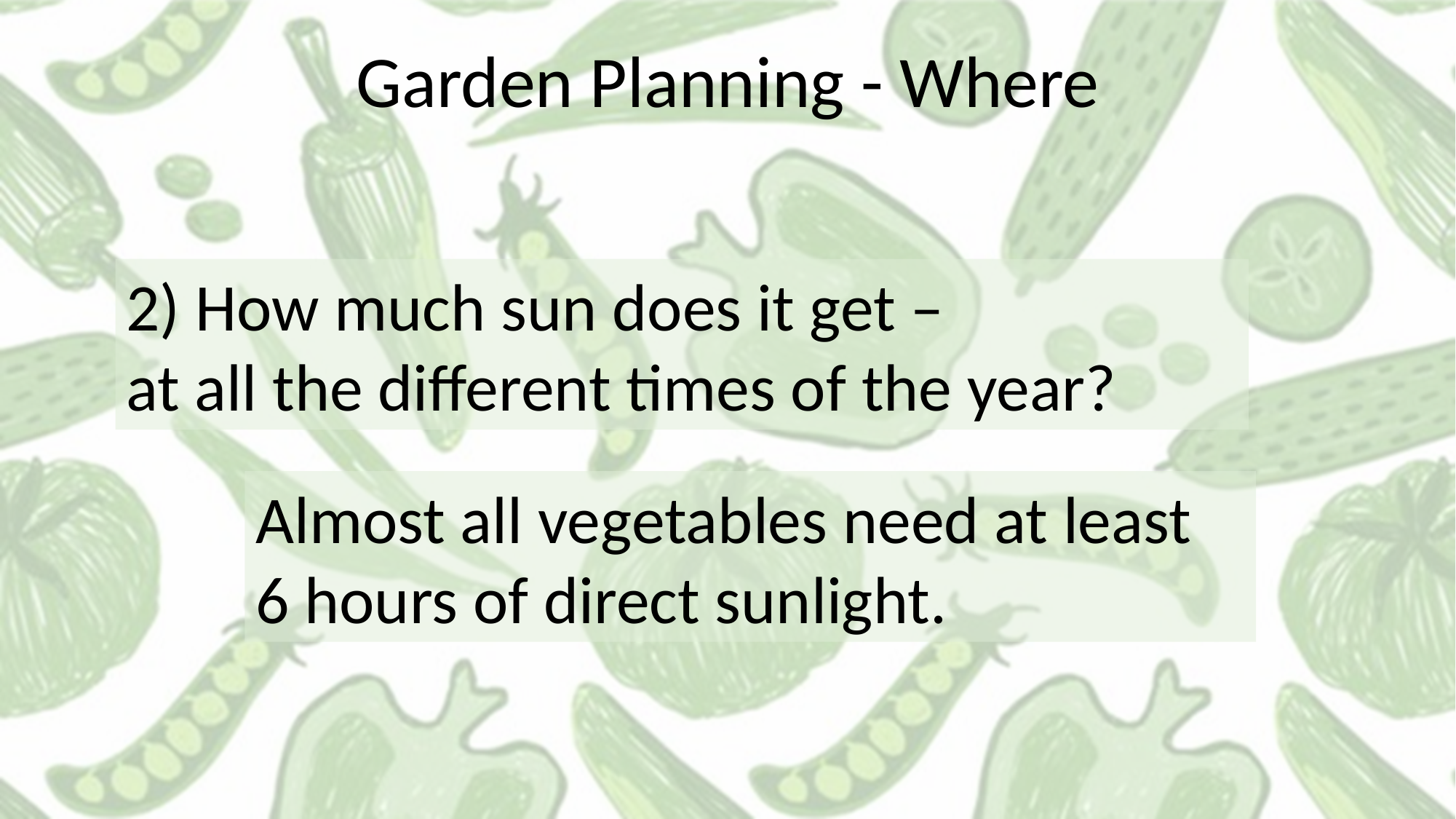

Garden Planning - Where
2) How much sun does it get –
at all the different times of the year?
Almost all vegetables need at least
6 hours of direct sunlight.